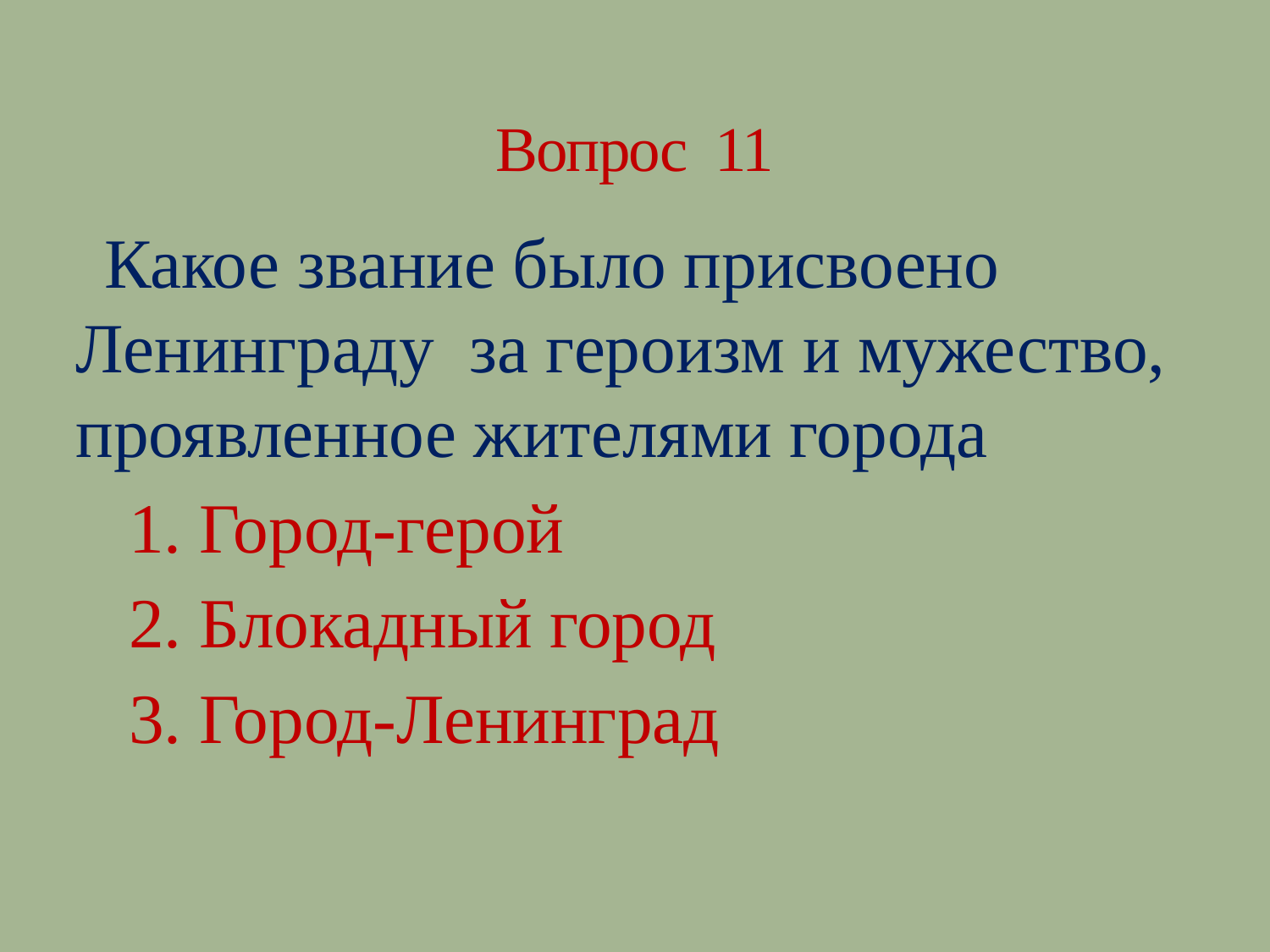

# Вопрос  11
  Какое звание было присвоено Ленинграду  за героизм и мужество, проявленное жителями города
   1. Город-герой
   2. Блокадный город
   3. Город-Ленинград